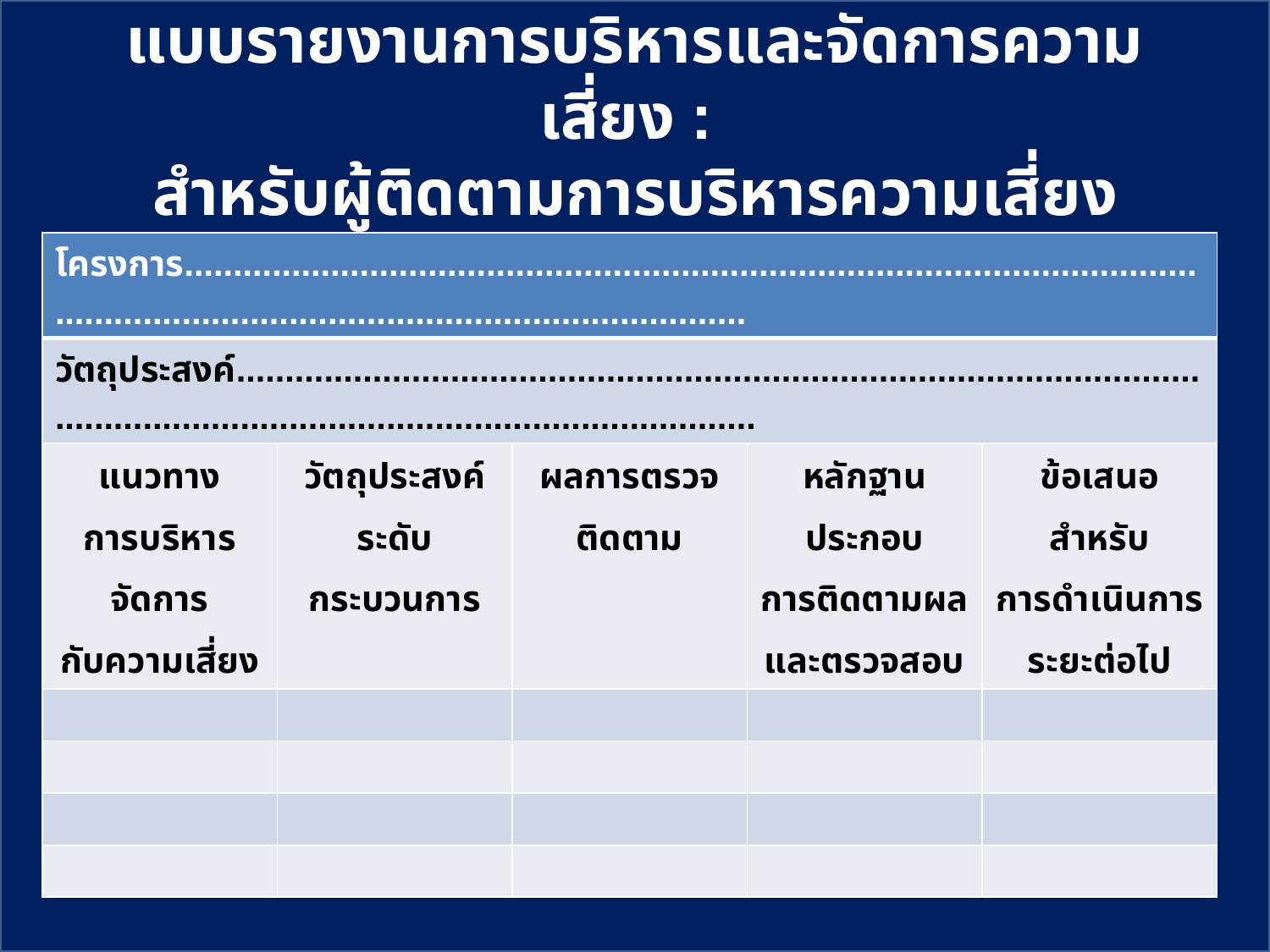

# แบบรายงานการบริหารและจัดการความเสี่ยง : สำหรับผู้ติดตามการบริหารความเสี่ยง
| โครงการ............................................................................................................................................................................... |  |  |  |  |
| --- | --- | --- | --- | --- |
| วัตถุประสงค์........................................................................................................................................................................... |  |  |  |  |
| แนวทาง การบริหารจัดการ กับความเสี่ยง | วัตถุประสงค์ ระดับกระบวนการ | ผลการตรวจติดตาม | หลักฐานประกอบ การติดตามผล และตรวจสอบ | ข้อเสนอสำหรับ การดำเนินการ ระยะต่อไป |
|  |  |  |  |  |
|  |  |  |  |  |
|  |  |  |  |  |
|  |  |  |  |  |